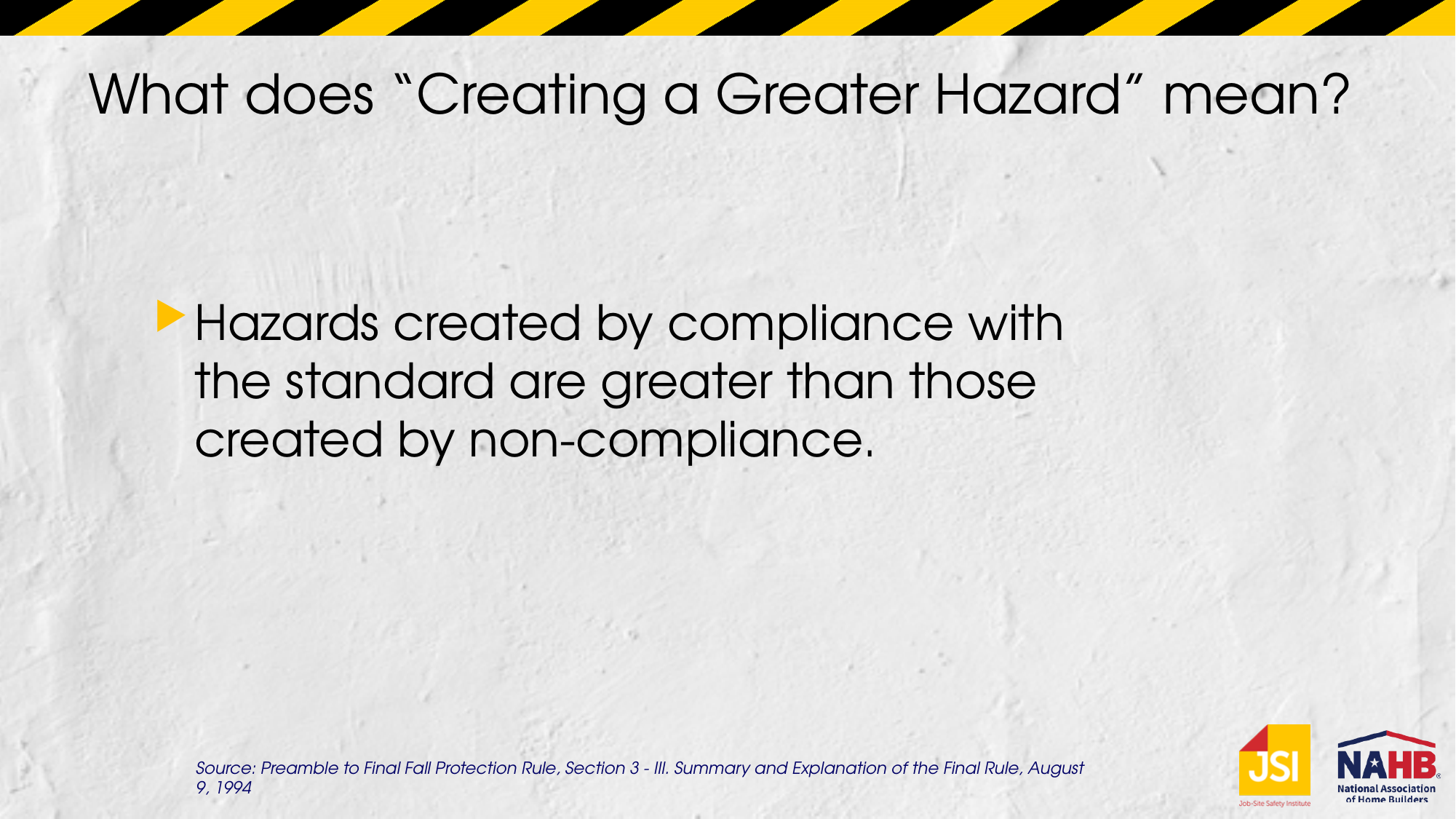

# What does “Creating a Greater Hazard” mean?
Hazards created by compliance with the standard are greater than those created by non-compliance.

Source: Preamble to Final Fall Protection Rule, Section 3 - III. Summary and Explanation of the Final Rule, August 9, 1994